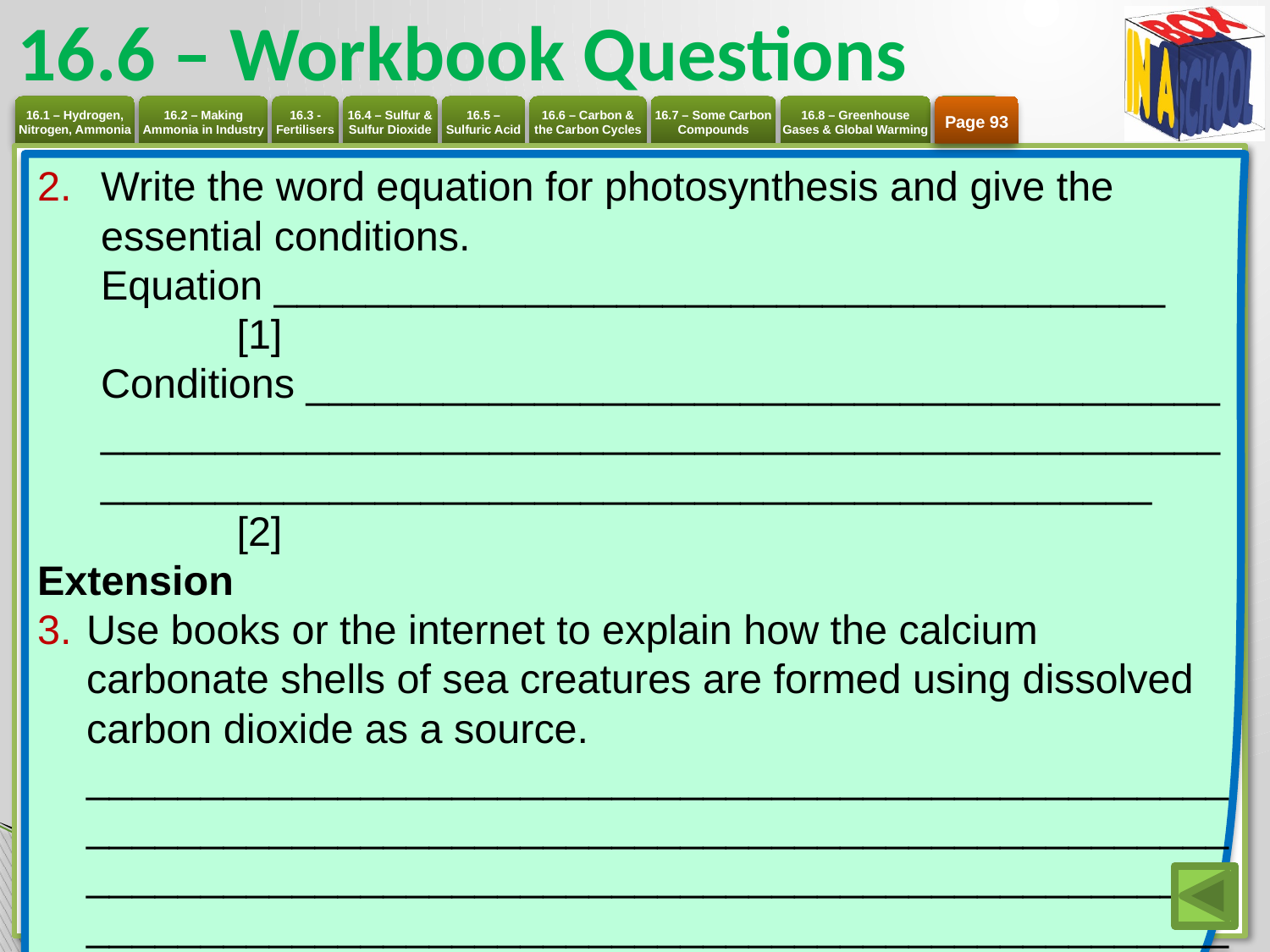

# 16.6 – Workbook Questions
Page 93
Write the word equation for photosynthesis and give the essential conditions.
Equation _______________________________________	[1]
Conditions ________________________________________
_______________________________________________________________________________________________	[2]
Extension
Use books or the internet to explain how the calcium carbonate shells of sea creatures are formed using dissolved carbon dioxide as a source.
________________________________________________________________________________________________________________________________________________________________________________________________________________________________________________  [4]